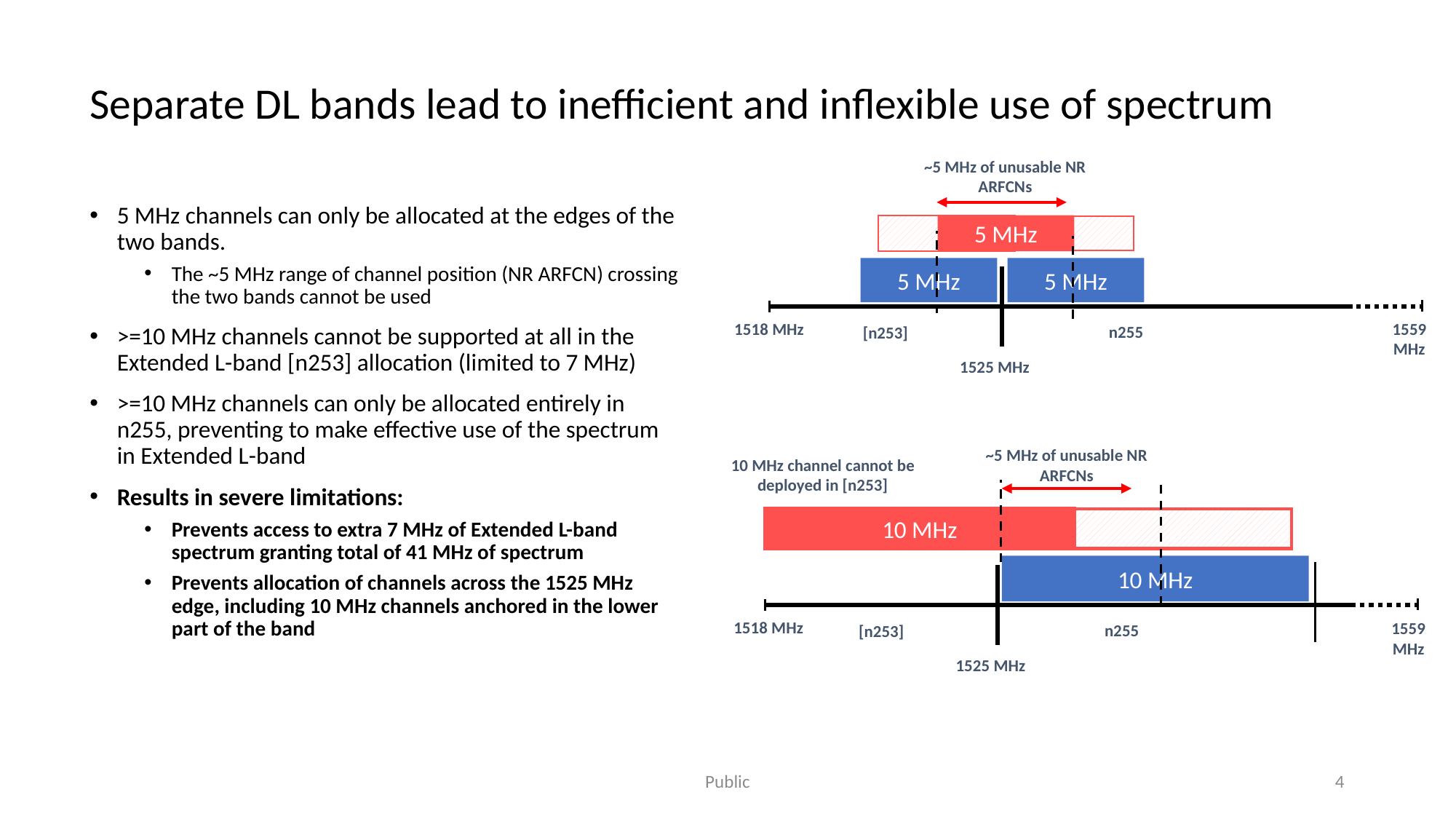

# Separate DL bands lead to inefficient and inflexible use of spectrum
~5 MHz of unusable NR ARFCNs
5 MHz channels can only be allocated at the edges of the two bands.
The ~5 MHz range of channel position (NR ARFCN) crossing the two bands cannot be used
>=10 MHz channels cannot be supported at all in the Extended L-band [n253] allocation (limited to 7 MHz)
>=10 MHz channels can only be allocated entirely in n255, preventing to make effective use of the spectrum in Extended L-band
Results in severe limitations:
Prevents access to extra 7 MHz of Extended L-band spectrum granting total of 41 MHz of spectrum
Prevents allocation of channels across the 1525 MHz edge, including 10 MHz channels anchored in the lower part of the band

5 MHz
5
5 MHz
5 MHz
1518 MHz
n255
[n253]
1559 MHz
1525 MHz
~5 MHz of unusable NR ARFCNs
10 MHz channel cannot be deployed in [n253]
10 MHz

10 MHz
1518 MHz
n255
[n253]
1559 MHz
1525 MHz
Public
4